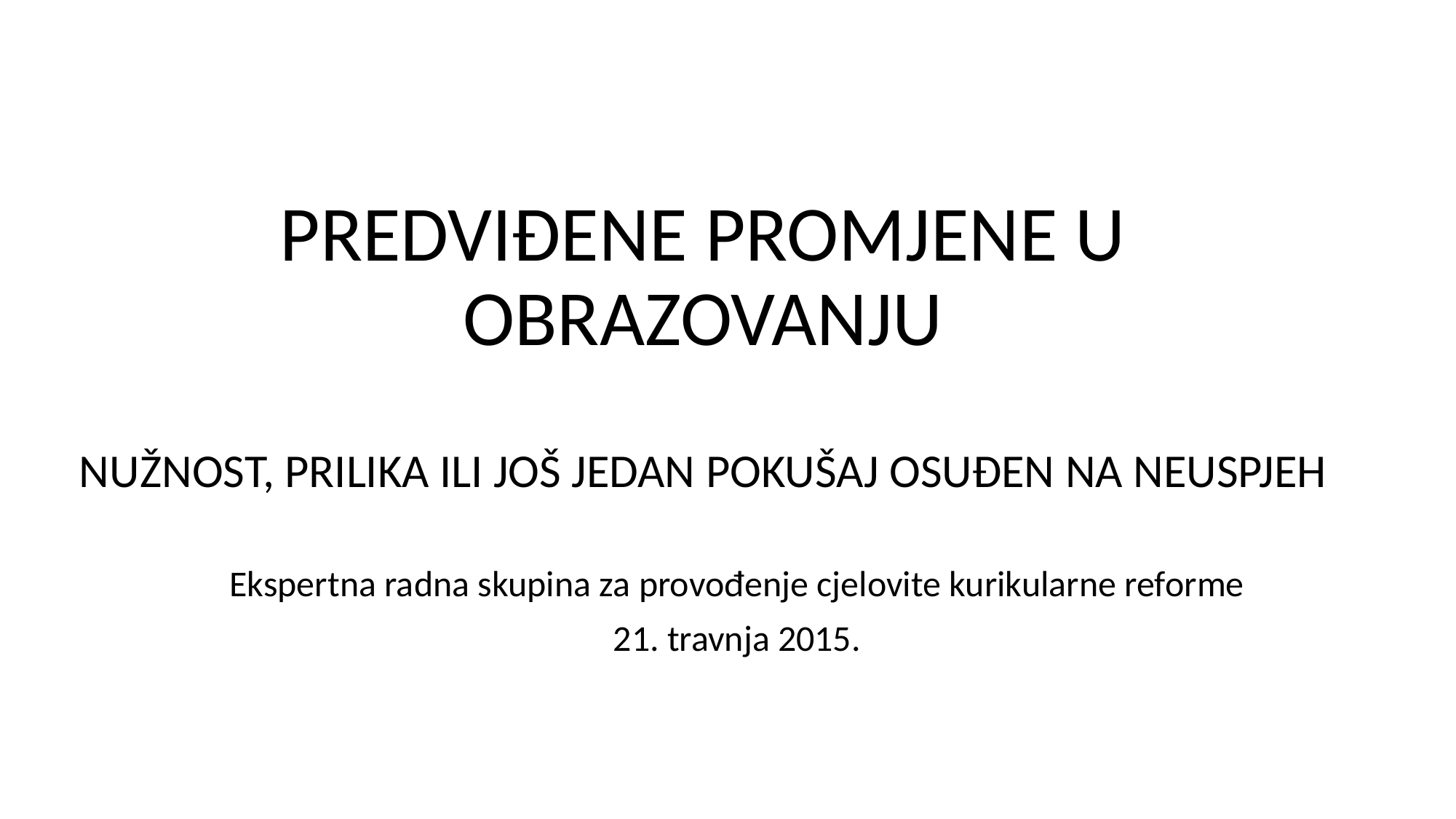

# PREDVIĐENE PROMJENE U OBRAZOVANJU NUŽNOST, PRILIKA ILI JOŠ JEDAN POKUŠAJ OSUĐEN NA NEUSPJEH
Ekspertna radna skupina za provođenje cjelovite kurikularne reforme
21. travnja 2015.